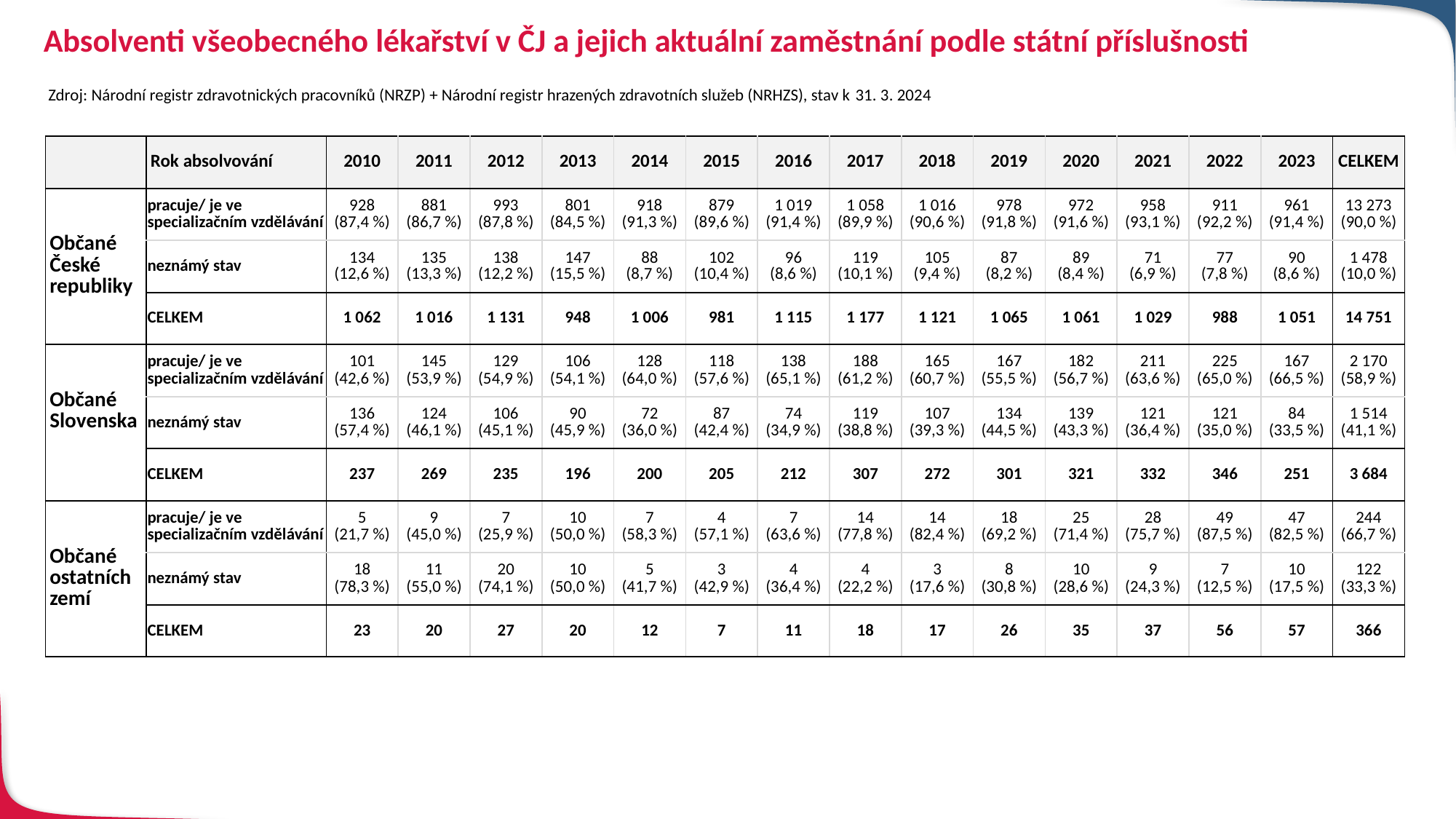

# Absolventi všeobecného lékařství v ČJ a jejich aktuální zaměstnání podle státní příslušnosti
Zdroj: Národní registr zdravotnických pracovníků (NRZP) + Národní registr hrazených zdravotních služeb (NRHZS), stav k 31. 3. 2024
|  | Rok absolvování | 2010 | 2011 | 2012 | 2013 | 2014 | 2015 | 2016 | 2017 | 2018 | 2019 | 2020 | 2021 | 2022 | 2023 | CELKEM |
| --- | --- | --- | --- | --- | --- | --- | --- | --- | --- | --- | --- | --- | --- | --- | --- | --- |
| Občané České republiky | pracuje/ je ve specializačním vzdělávání | 928 (87,4 %) | 881 (86,7 %) | 993 (87,8 %) | 801 (84,5 %) | 918 (91,3 %) | 879 (89,6 %) | 1 019 (91,4 %) | 1 058 (89,9 %) | 1 016 (90,6 %) | 978 (91,8 %) | 972 (91,6 %) | 958 (93,1 %) | 911 (92,2 %) | 961 (91,4 %) | 13 273 (90,0 %) |
|  | neznámý stav | 134 (12,6 %) | 135 (13,3 %) | 138 (12,2 %) | 147 (15,5 %) | 88 (8,7 %) | 102 (10,4 %) | 96 (8,6 %) | 119 (10,1 %) | 105 (9,4 %) | 87 (8,2 %) | 89 (8,4 %) | 71 (6,9 %) | 77 (7,8 %) | 90 (8,6 %) | 1 478 (10,0 %) |
|  | CELKEM | 1 062 | 1 016 | 1 131 | 948 | 1 006 | 981 | 1 115 | 1 177 | 1 121 | 1 065 | 1 061 | 1 029 | 988 | 1 051 | 14 751 |
| Občané Slovenska | pracuje/ je ve specializačním vzdělávání | 101 (42,6 %) | 145 (53,9 %) | 129 (54,9 %) | 106 (54,1 %) | 128 (64,0 %) | 118 (57,6 %) | 138 (65,1 %) | 188 (61,2 %) | 165 (60,7 %) | 167 (55,5 %) | 182 (56,7 %) | 211 (63,6 %) | 225 (65,0 %) | 167 (66,5 %) | 2 170 (58,9 %) |
|  | neznámý stav | 136 (57,4 %) | 124 (46,1 %) | 106 (45,1 %) | 90 (45,9 %) | 72 (36,0 %) | 87 (42,4 %) | 74 (34,9 %) | 119 (38,8 %) | 107 (39,3 %) | 134 (44,5 %) | 139 (43,3 %) | 121 (36,4 %) | 121 (35,0 %) | 84 (33,5 %) | 1 514 (41,1 %) |
|  | CELKEM | 237 | 269 | 235 | 196 | 200 | 205 | 212 | 307 | 272 | 301 | 321 | 332 | 346 | 251 | 3 684 |
| Občané ostatních zemí | pracuje/ je ve specializačním vzdělávání | 5 (21,7 %) | 9 (45,0 %) | 7 (25,9 %) | 10 (50,0 %) | 7 (58,3 %) | 4 (57,1 %) | 7 (63,6 %) | 14 (77,8 %) | 14 (82,4 %) | 18 (69,2 %) | 25 (71,4 %) | 28 (75,7 %) | 49 (87,5 %) | 47 (82,5 %) | 244 (66,7 %) |
|  | neznámý stav | 18 (78,3 %) | 11 (55,0 %) | 20 (74,1 %) | 10 (50,0 %) | 5 (41,7 %) | 3 (42,9 %) | 4 (36,4 %) | 4 (22,2 %) | 3 (17,6 %) | 8 (30,8 %) | 10 (28,6 %) | 9 (24,3 %) | 7 (12,5 %) | 10 (17,5 %) | 122 (33,3 %) |
|  | CELKEM | 23 | 20 | 27 | 20 | 12 | 7 | 11 | 18 | 17 | 26 | 35 | 37 | 56 | 57 | 366 |